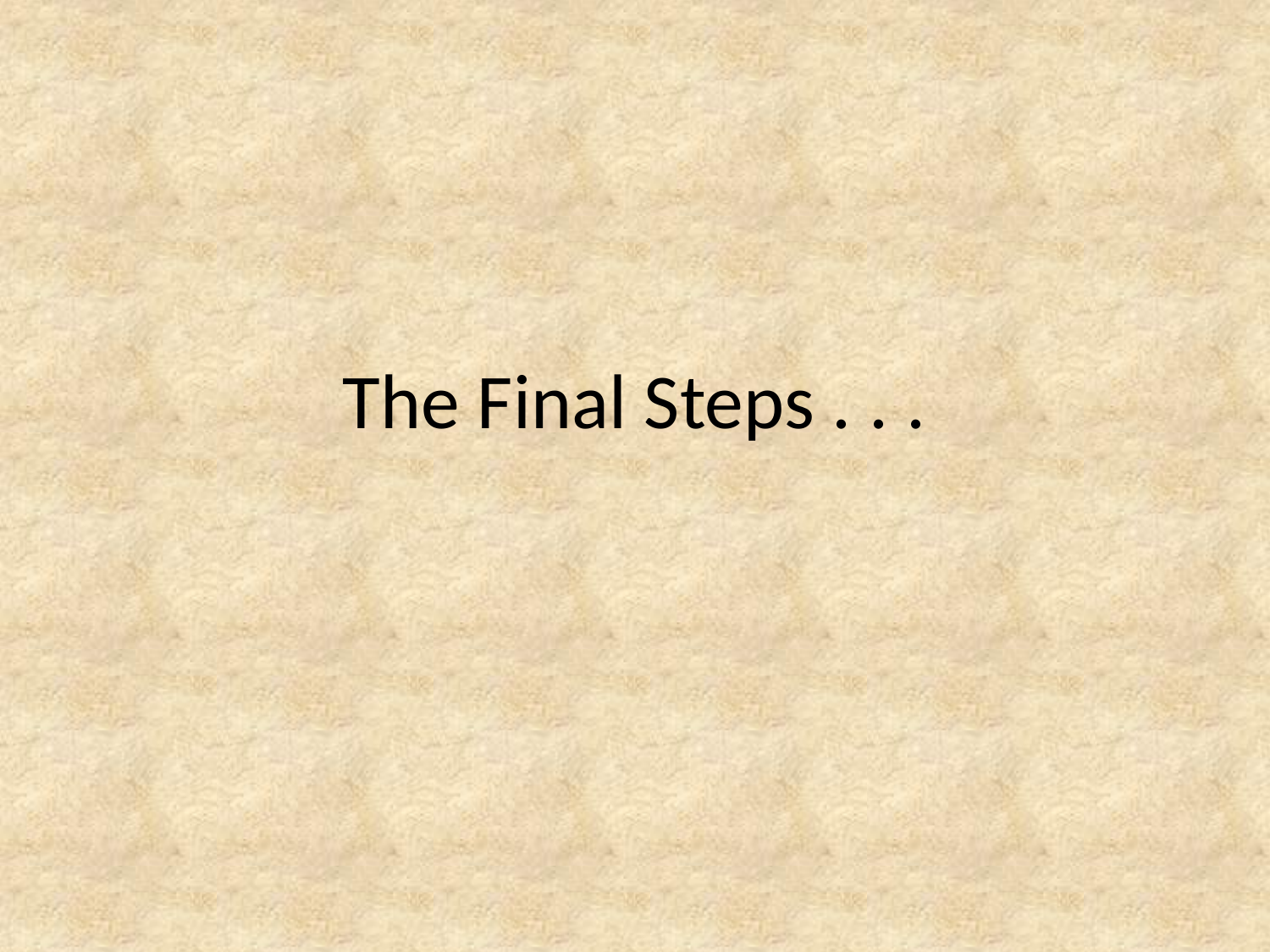

# The Final Steps . . .